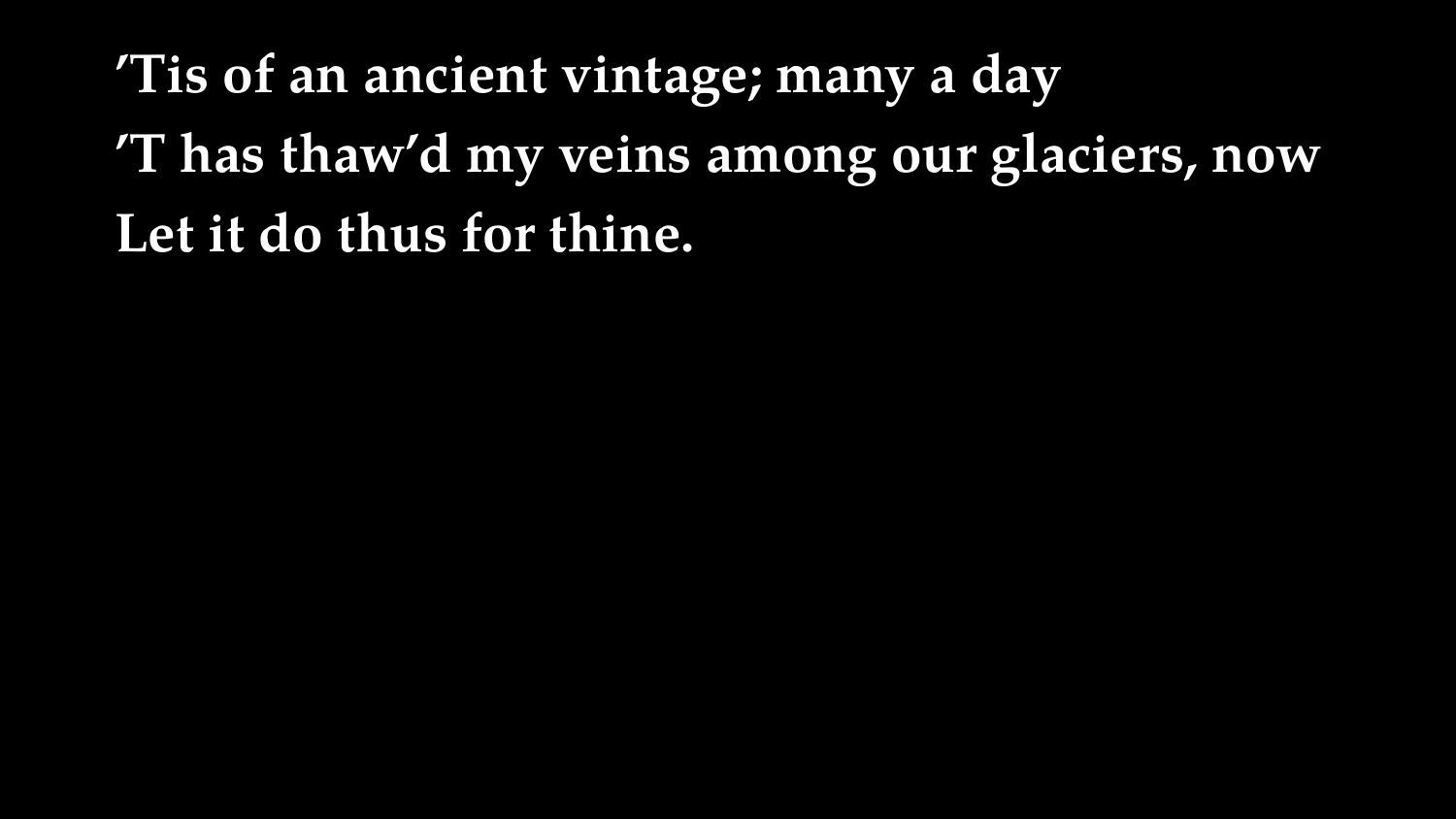

# ’Tis of an ancient vintage; many a day ’T has thaw’d my veins among our glaciers, now Let it do thus for thine.